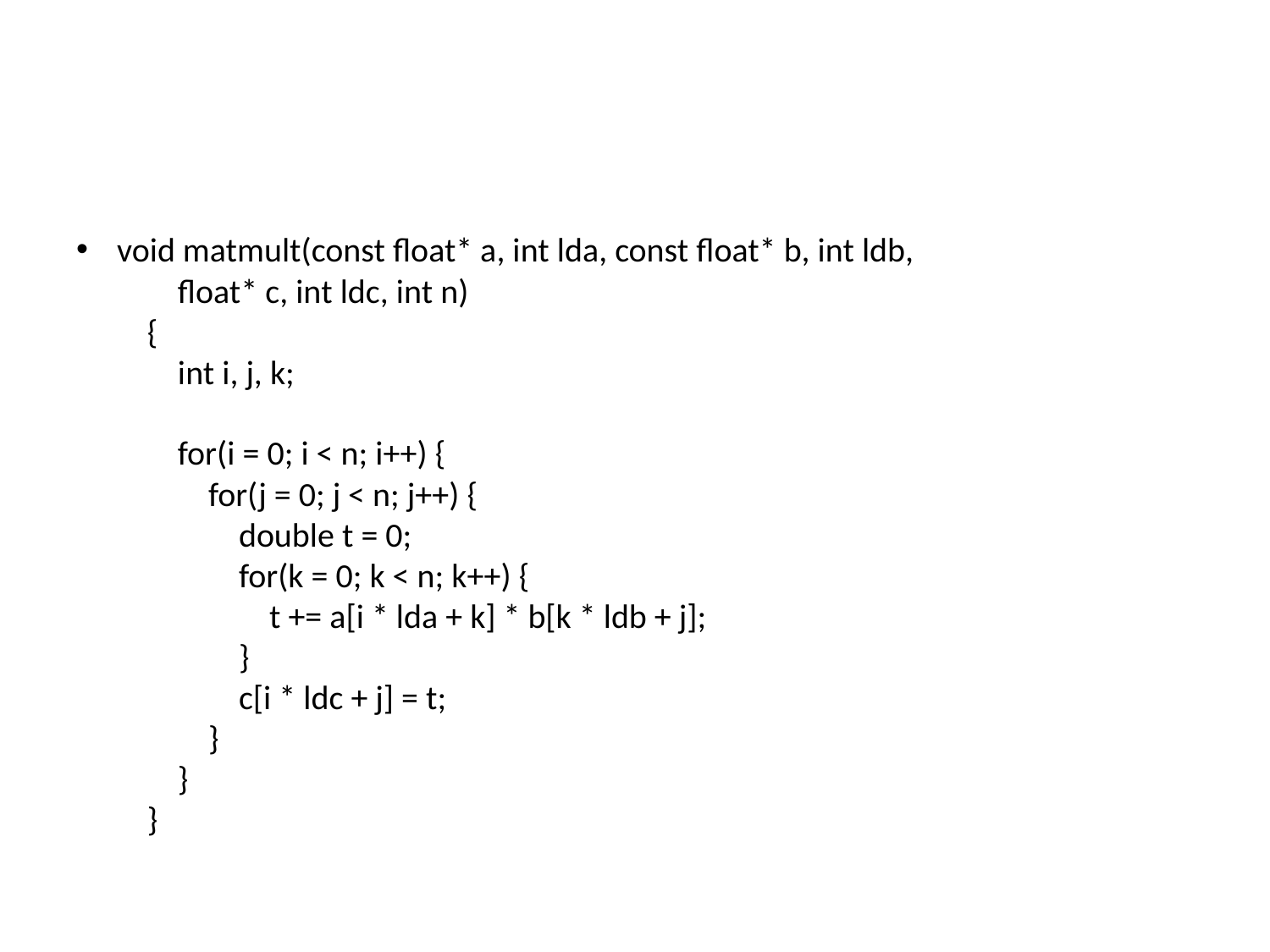

#
void matmult(const float* a, int lda, const float* b, int ldb,
        float* c, int ldc, int n)
    {
        int i, j, k;
        for(i = 0; i < n; i++) {
            for(j = 0; j < n; j++) {
                double t = 0;
                for(k = 0; k < n; k++) {
                    t += a[i * lda + k] * b[k * ldb + j];
                }
                c[i * ldc + j] = t;
            }
        }
    }